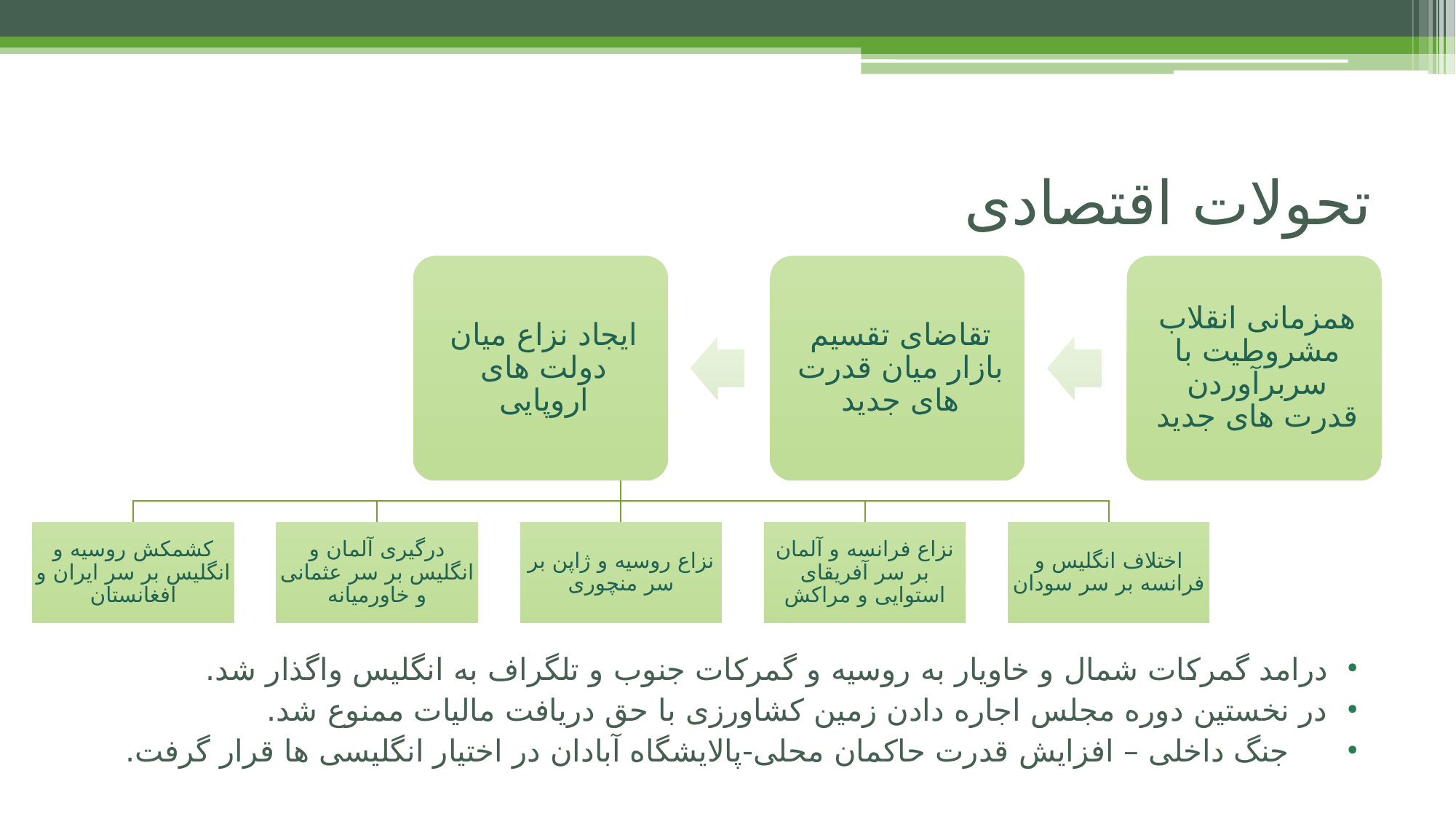

کشمکش روسیه و انگلیس بر سر ایران و افغانستان
درگیری آلمان و انگلیس بر سر عثمانی و خاورمیانه
نزاع روسیه و ژاپن بر سر منچوری
نزاع فرانسه و آلمان بر سر آفریقای استوایی و مراکش
اختلاف انگلیس و فرانسه بر سر سودان
همزمانی انقلاب مشروطیت با سربرآوردن قدرت های جدید

تقاضای تقسیم بازار میان قدرت های جدید

ایجاد نزاع میان دولت های اروپایی
# تحولات اقتصادی
درامد گمرکات شمال و خاویار به روسیه و گمرکات جنوب و تلگراف به انگلیس واگذار شد.
در نخستین دوره مجلس اجاره دادن زمین کشاورزی با حق دریافت مالیات ممنوع شد.
    جنگ داخلی – افزایش قدرت حاکمان محلی-پالایشگاه آبادان در اختیار انگلیسی ها قرار گرفت.